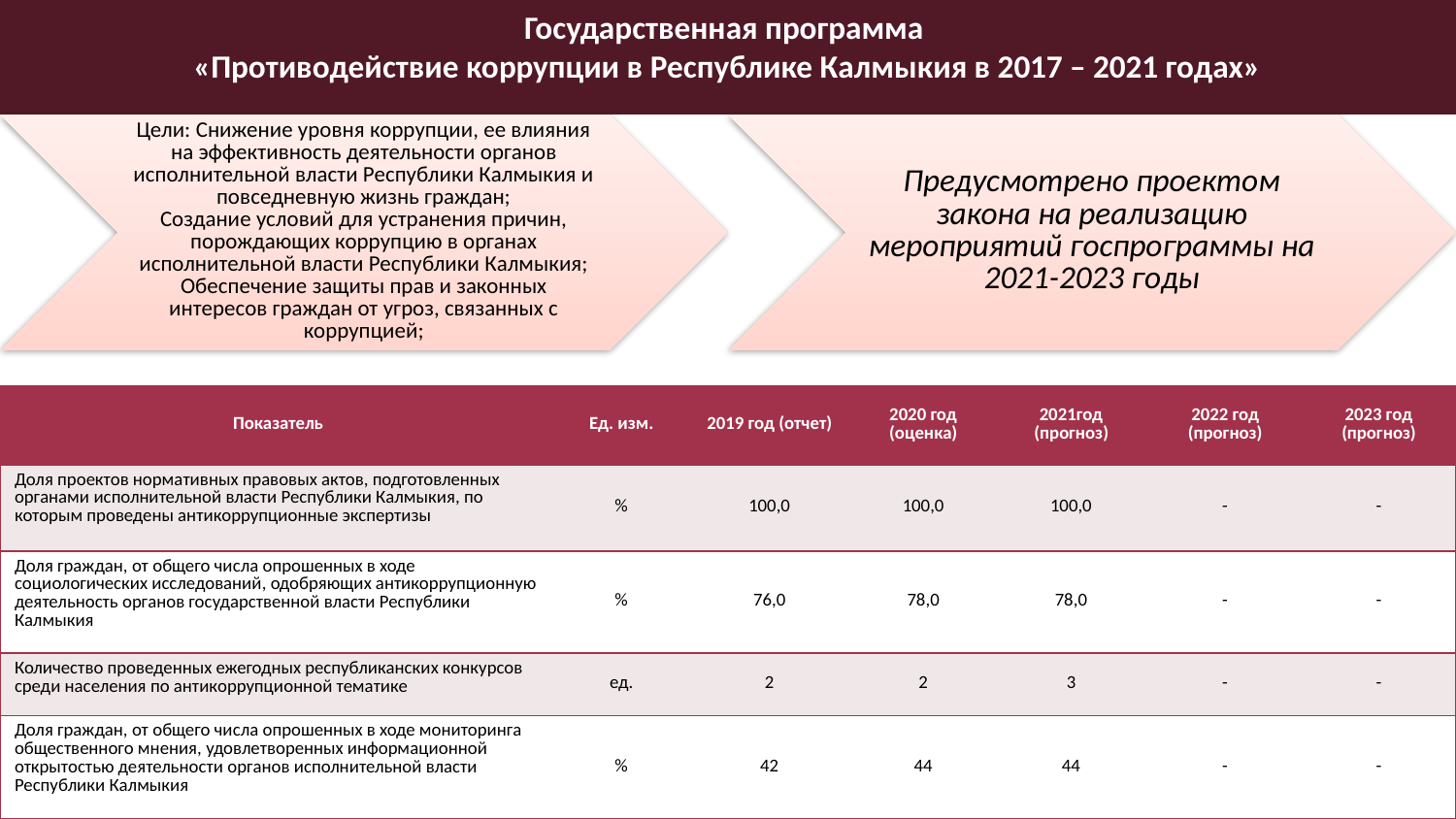

Государственная программа
«Противодействие коррупции в Республике Калмыкия в 2017 – 2021 годах»
Цели: Снижение уровня коррупции, ее влияния на эффективность деятельности органов исполнительной власти Республики Калмыкия и повседневную жизнь граждан;
Создание условий для устранения причин, порождающих коррупцию в органах исполнительной власти Республики Калмыкия;
Обеспечение защиты прав и законных интересов граждан от угроз, связанных с коррупцией;
Предусмотрено проектом закона на реализацию мероприятий госпрограммы на 2021-2023 годы
| Показатель | Ед. изм. | 2019 год (отчет) | 2020 год (оценка) | 2021год (прогноз) | 2022 год (прогноз) | 2023 год (прогноз) |
| --- | --- | --- | --- | --- | --- | --- |
| Доля проектов нормативных правовых актов, подготовленных органами исполнительной власти Республики Калмыкия, по которым проведены антикоррупционные экспертизы | % | 100,0 | 100,0 | 100,0 | - | - |
| Доля граждан, от общего числа опрошенных в ходе социологических исследований, одобряющих антикоррупционную деятельность органов государственной власти Республики Калмыкия | % | 76,0 | 78,0 | 78,0 | - | - |
| Количество проведенных ежегодных республиканских конкурсов среди населения по антикоррупционной тематике | ед. | 2 | 2 | 3 | - | - |
| Доля граждан, от общего числа опрошенных в ходе мониторинга общественного мнения, удовлетворенных информационной открытостью деятельности органов исполнительной власти Республики Калмыкия | % | 42 | 44 | 44 | - | - |